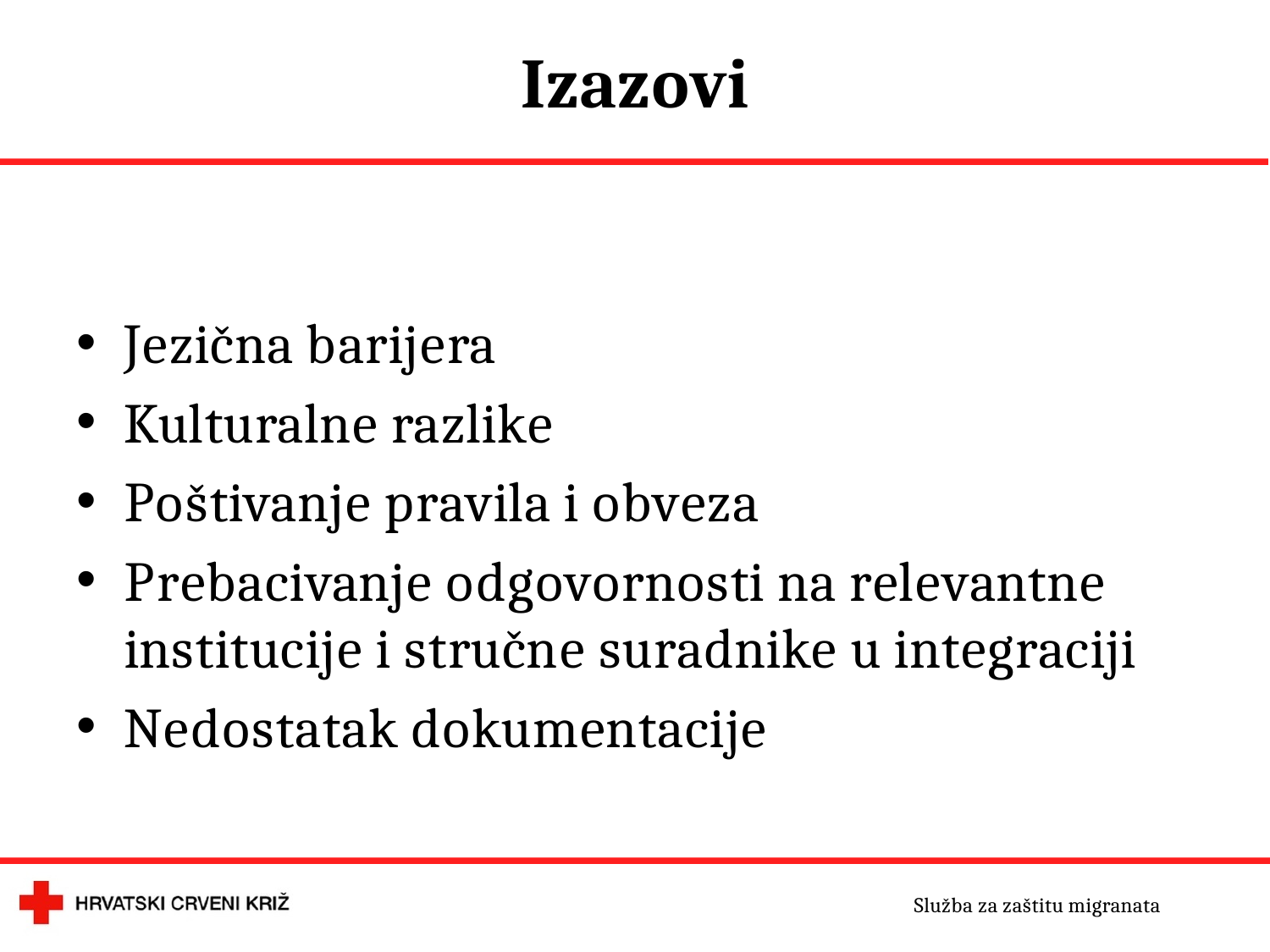

# Izazovi

Jezična barijera
Kulturalne razlike
Poštivanje pravila i obveza
Prebacivanje odgovornosti na relevantne institucije i stručne suradnike u integraciji
Nedostatak dokumentacije